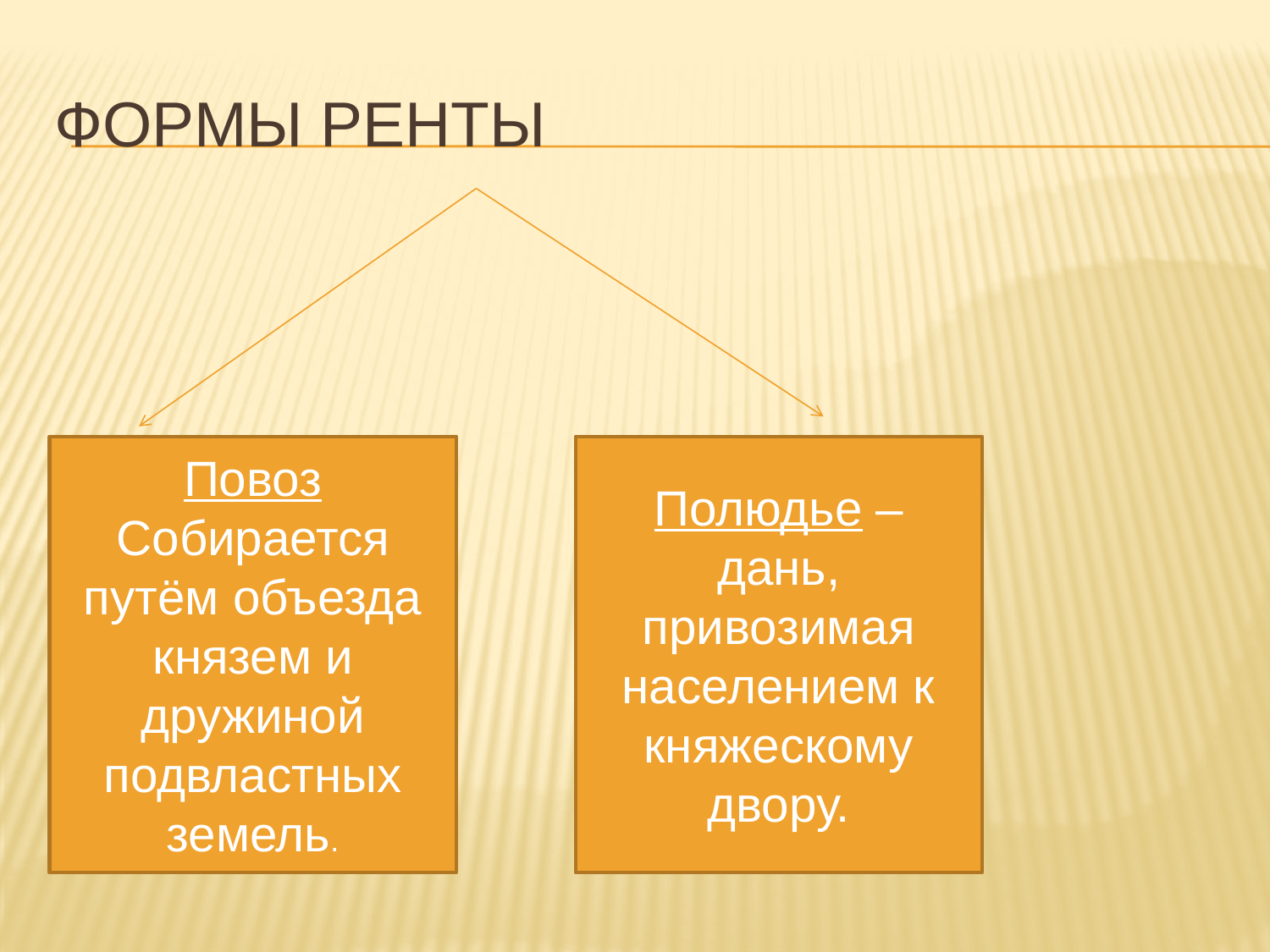

# Формы ренты
Повоз
Собирается путём объезда князем и дружиной подвластных земель.
Полюдье – дань, привозимая населением к княжескому двору.